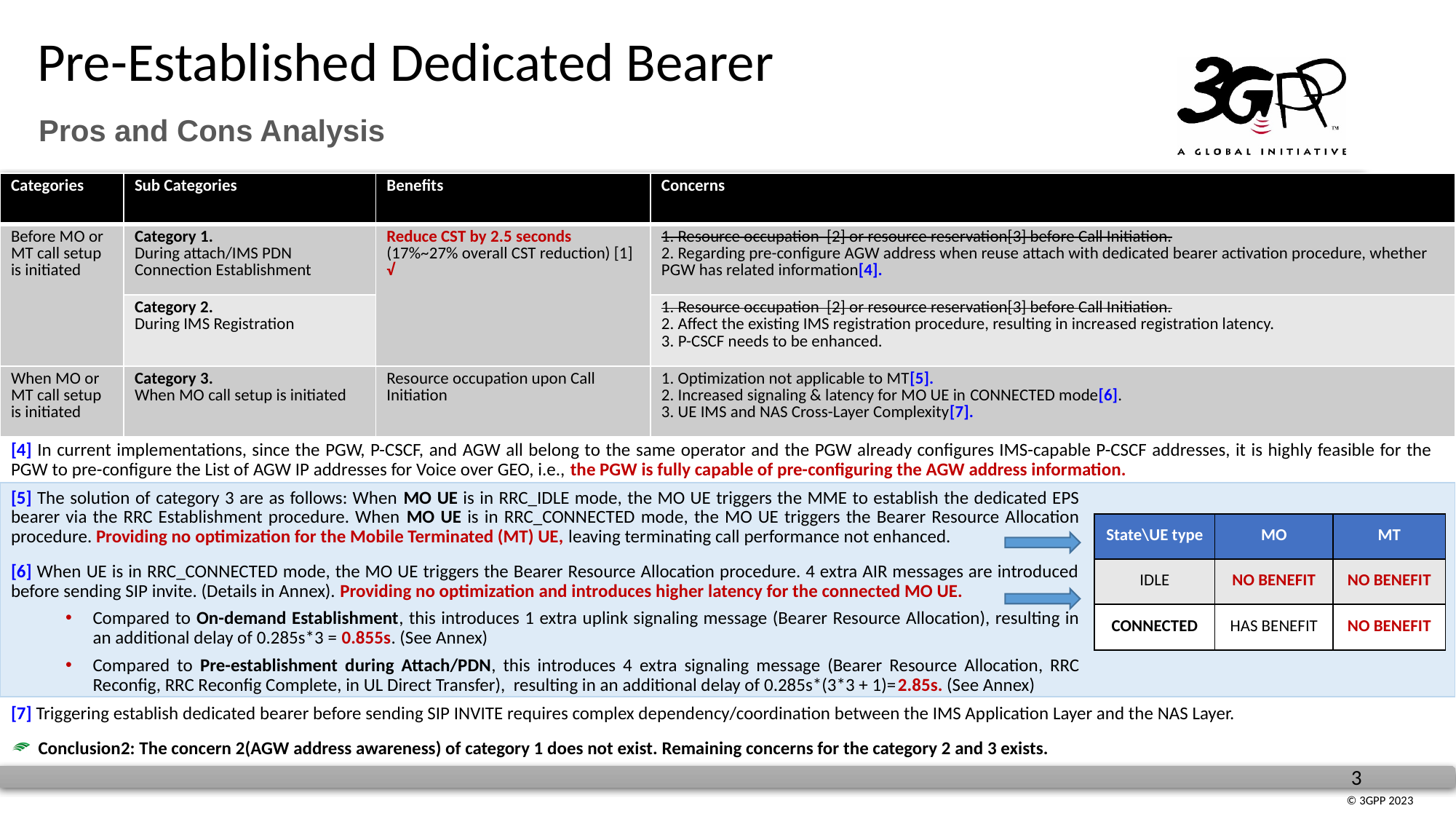

Pre-Established Dedicated Bearer
Pros and Cons Analysis
| Categories | Sub Categories | Benefits | Concerns |
| --- | --- | --- | --- |
| Before MO or MT call setup is initiated | Category 1. During attach/IMS PDN Connection Establishment | Reduce CST by 2.5 seconds (17%~27% overall CST reduction) [1] √ | 1. Resource occupation [2] or resource reservation[3] before Call Initiation. 2. Regarding pre-configure AGW address when reuse attach with dedicated bearer activation procedure, whether PGW has related information[4]. |
|  | Category 2. During IMS Registration |  | 1. Resource occupation [2] or resource reservation[3] before Call Initiation. 2. Affect the existing IMS registration procedure, resulting in increased registration latency. 3. P-CSCF needs to be enhanced. |
| When MO or MT call setup is initiated | Category 3. When MO call setup is initiated | Resource occupation upon Call Initiation | 1. Optimization not applicable to MT[5]. 2. Increased signaling & latency for MO UE in CONNECTED mode[6]. 3. UE IMS and NAS Cross-Layer Complexity[7]. |
[4] In current implementations, since the PGW, P-CSCF, and AGW all belong to the same operator and the PGW already configures IMS-capable P-CSCF addresses, it is highly feasible for the PGW to pre-configure the List of AGW IP addresses for Voice over GEO, i.e., the PGW is fully capable of pre-configuring the AGW address information.
.

[7] Triggering establish dedicated bearer before sending SIP INVITE requires complex dependency/coordination between the IMS Application Layer and the NAS Layer.
Conclusion2: The concern 2(AGW address awareness) of category 1 does not exist. Remaining concerns for the category 2 and 3 exists.

[5] The solution of category 3 are as follows: When MO UE is in RRC_IDLE mode, the MO UE triggers the MME to establish the dedicated EPS bearer via the RRC Establishment procedure. When MO UE is in RRC_CONNECTED mode, the MO UE triggers the Bearer Resource Allocation procedure. Providing no optimization for the Mobile Terminated (MT) UE, leaving terminating call performance not enhanced.
[6] When UE is in RRC_CONNECTED mode, the MO UE triggers the Bearer Resource Allocation procedure. 4 extra AIR messages are introduced before sending SIP invite. (Details in Annex). Providing no optimization and introduces higher latency for the connected MO UE.
Compared to On-demand Establishment, this introduces 1 extra uplink signaling message (Bearer Resource Allocation), resulting in an additional delay of 0.285s*3 = 0.855s. (See Annex)
Compared to Pre-establishment during Attach/PDN, this introduces 4 extra signaling message (Bearer Resource Allocation, RRC Reconfig, RRC Reconfig Complete, in UL Direct Transfer),  resulting in an additional delay of 0.285s*(3*3 + 1)=2.85s. (See Annex)

| State\UE type | MO | MT |
| --- | --- | --- |
| IDLE | NO BENEFIT | NO BENEFIT |
| CONNECTED | HAS BENEFIT | NO BENEFIT |